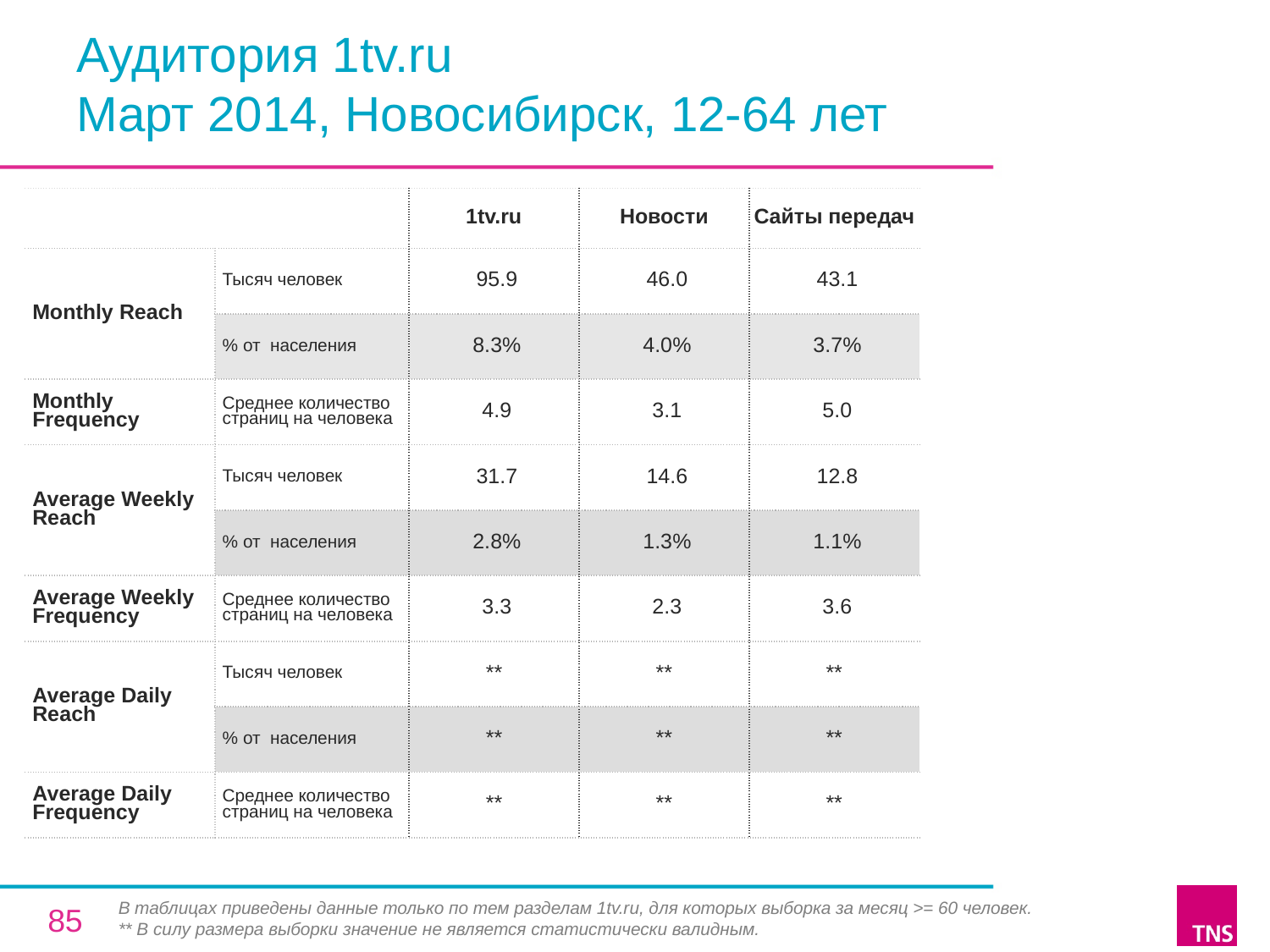

# Аудитория 1tv.ru Март 2014, Новосибирск, 12-64 лет
|  |  | 1tv.ru | Новости | Сайты передач |
| --- | --- | --- | --- | --- |
| Monthly Reach | Тысяч человек | 95.9 | 46.0 | 43.1 |
|  | % от населения | 8.3% | 4.0% | 3.7% |
| Monthly Frequency | Среднее количество страниц на человека | 4.9 | 3.1 | 5.0 |
| Average Weekly Reach | Тысяч человек | 31.7 | 14.6 | 12.8 |
|  | % от населения | 2.8% | 1.3% | 1.1% |
| Average Weekly Frequency | Среднее количество страниц на человека | 3.3 | 2.3 | 3.6 |
| Average Daily Reach | Тысяч человек | \*\* | \*\* | \*\* |
|  | % от населения | \*\* | \*\* | \*\* |
| Average Daily Frequency | Среднее количество страниц на человека | \*\* | \*\* | \*\* |
В таблицах приведены данные только по тем разделам 1tv.ru, для которых выборка за месяц >= 60 человек.
** В силу размера выборки значение не является статистически валидным.
85